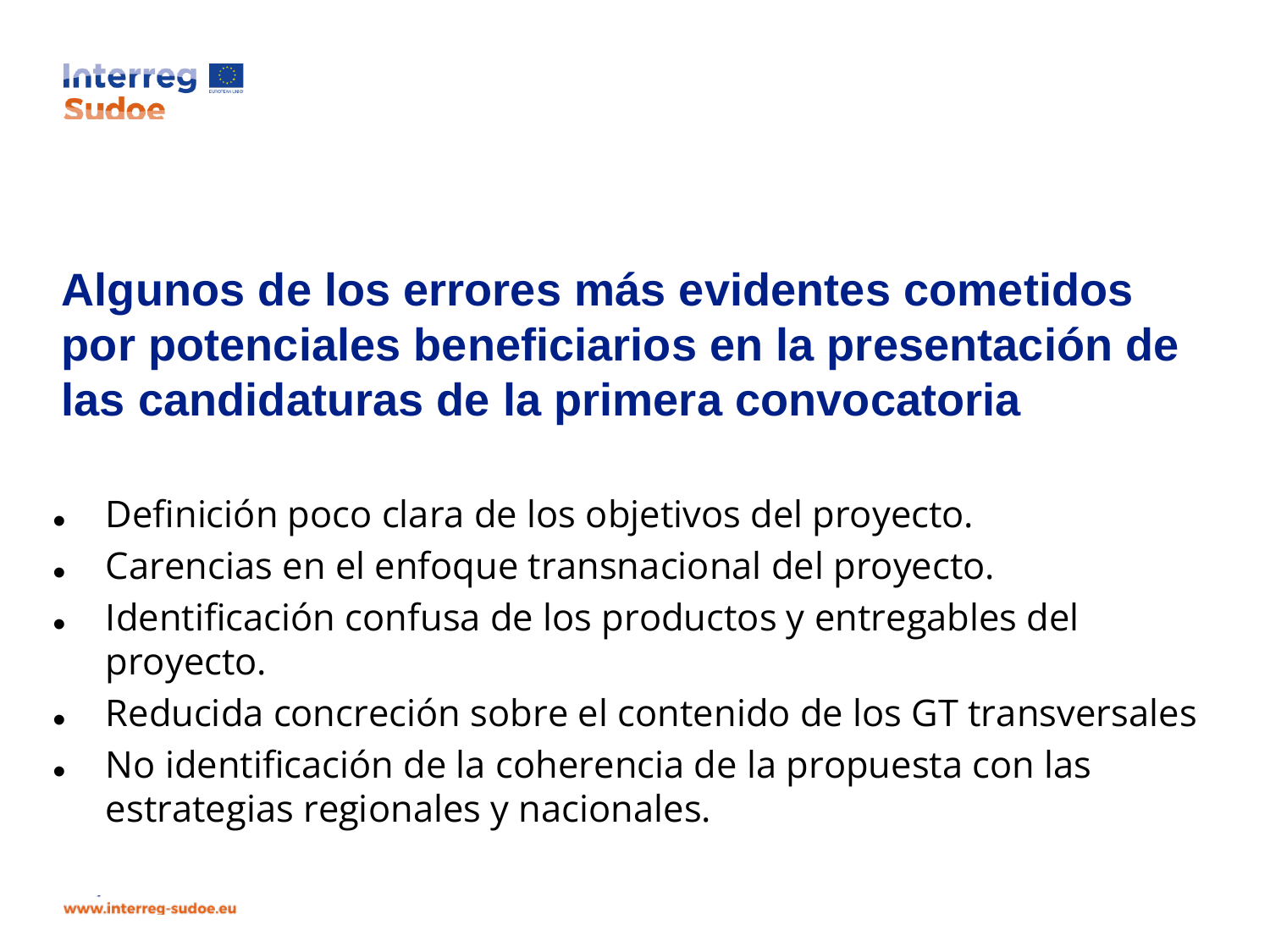

Definición poco clara de los objetivos del proyecto.
Carencias en el enfoque transnacional del proyecto.
Identificación confusa de los productos y entregables del proyecto.
Reducida concreción sobre el contenido de los GT transversales
No identificación de la coherencia de la propuesta con las estrategias regionales y nacionales.
# Algunos de los errores más evidentes cometidos por potenciales beneficiarios en la presentación de las candidaturas de la primera convocatoria